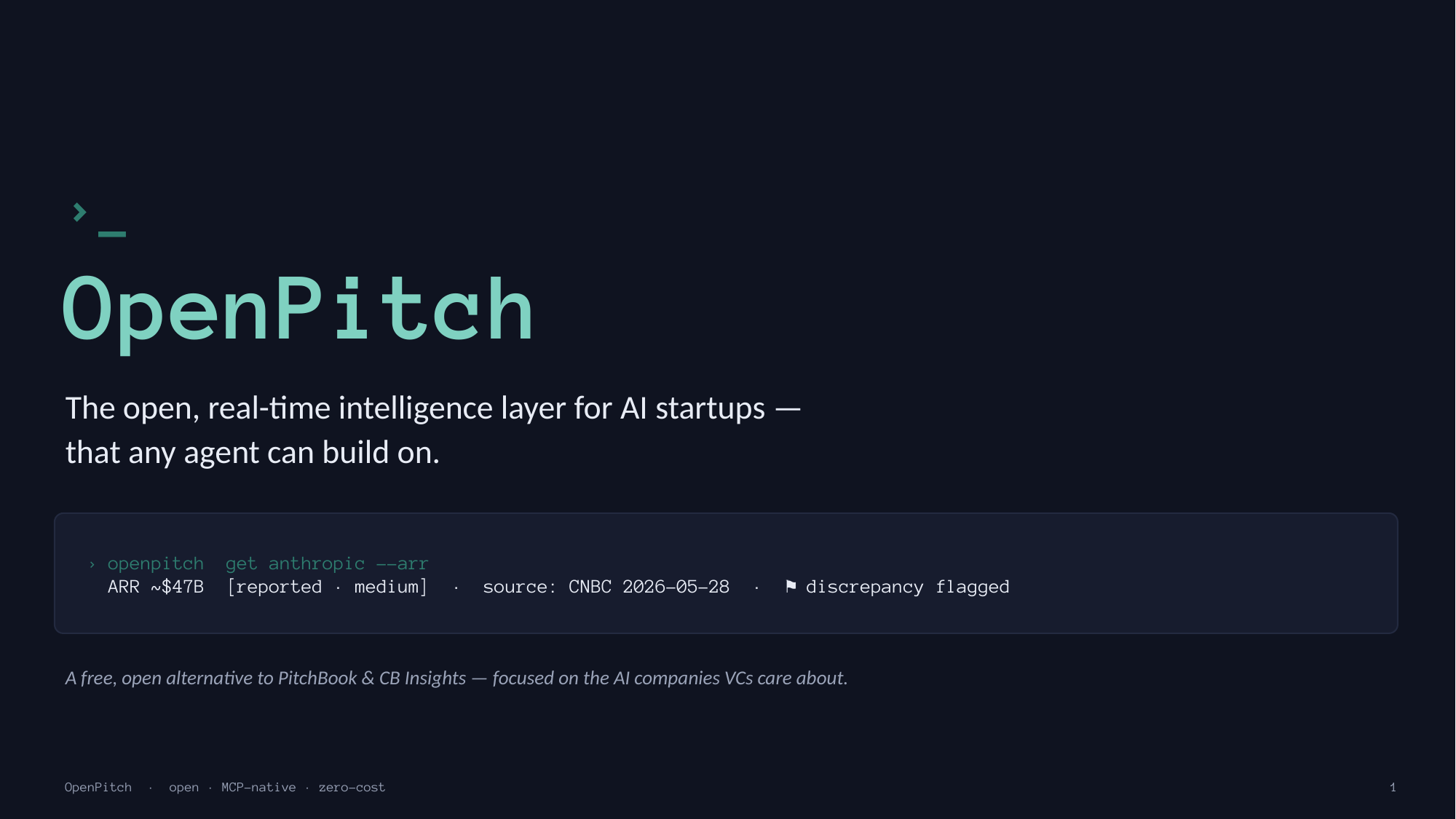

›_
OpenPitch
The open, real-time intelligence layer for AI startups —
that any agent can build on.

› openpitch  get anthropic --arr
  ARR ~$47B  [reported · medium]  ·  source: CNBC 2026-05-28  ·  ⚑ discrepancy flagged
A free, open alternative to PitchBook & CB Insights — focused on the AI companies VCs care about.
OpenPitch  ·  open · MCP-native · zero-cost
1